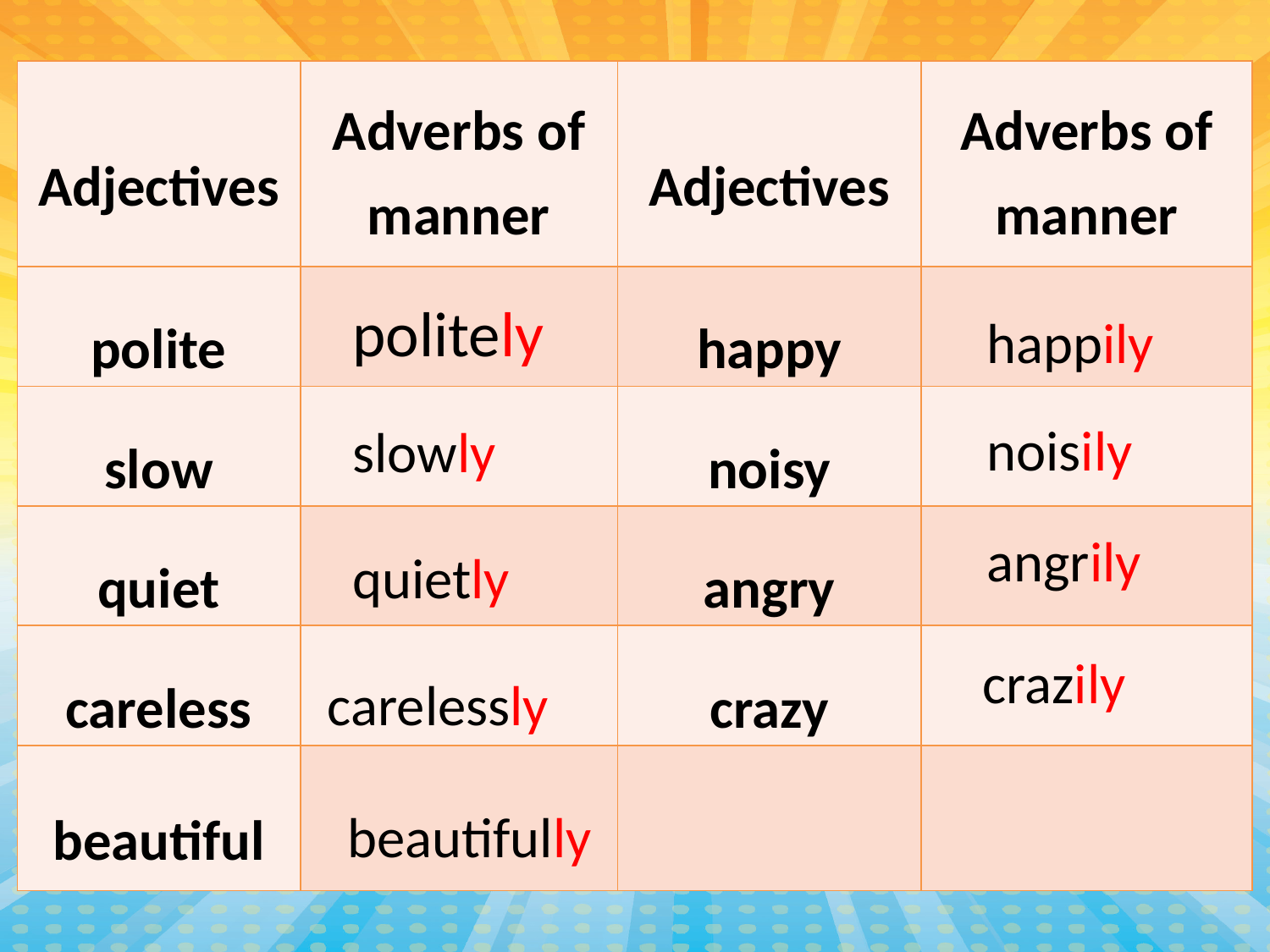

| Adjectives | Adverbs of manner | Adjectives | Adverbs of manner |
| --- | --- | --- | --- |
| polite |  | happy |  |
| slow |  | noisy |  |
| quiet |  | angry |  |
| careless |  | crazy |  |
| beautiful |  |  |  |
politely
happily
noisily
slowly
angrily
quietly
crazily
carelessly
beautifully